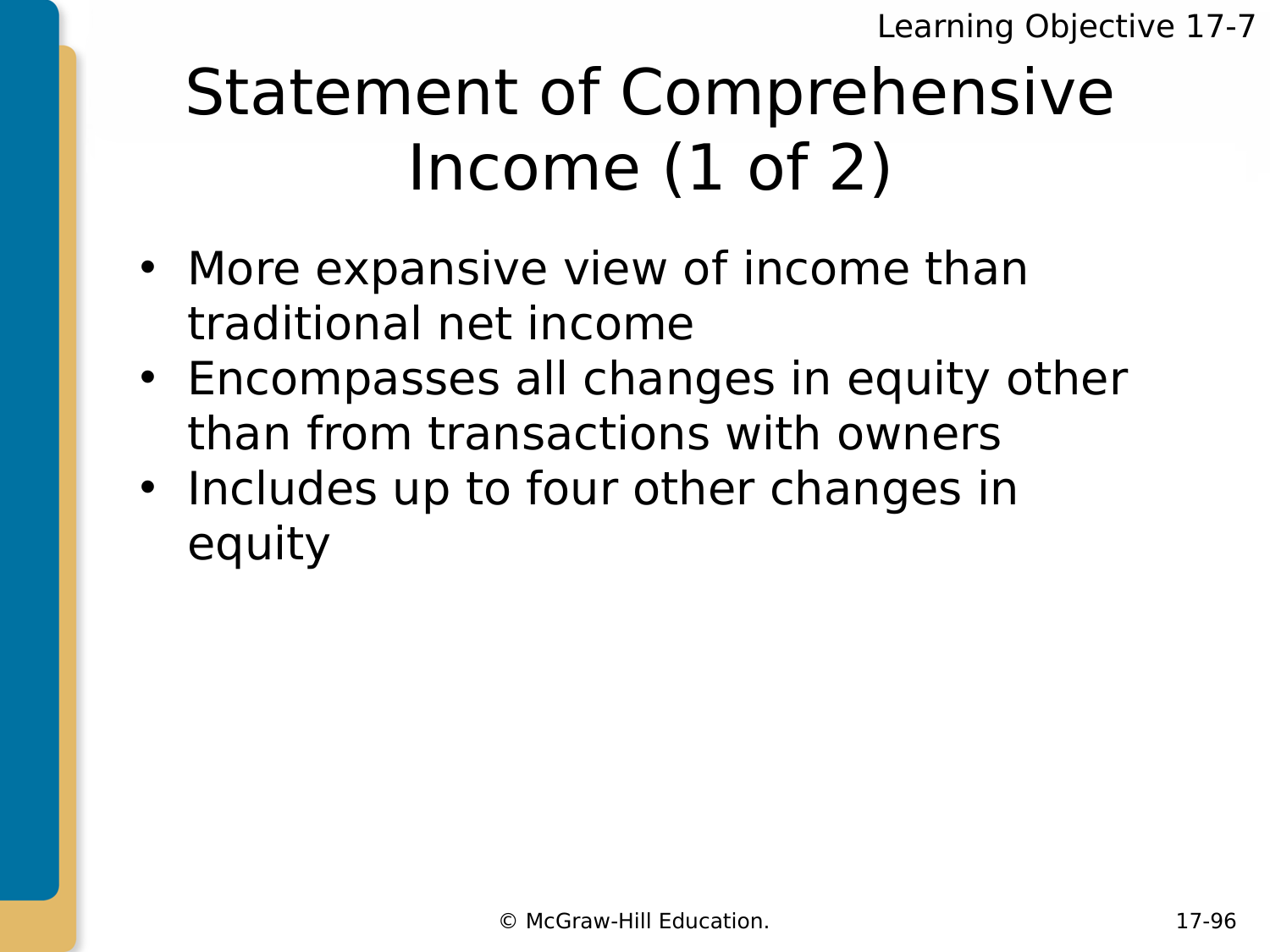

Learning Objective 17-7
# Statement of Comprehensive Income (1 of 2)
More expansive view of income than traditional net income
Encompasses all changes in equity other than from transactions with owners
Includes up to four other changes in equity